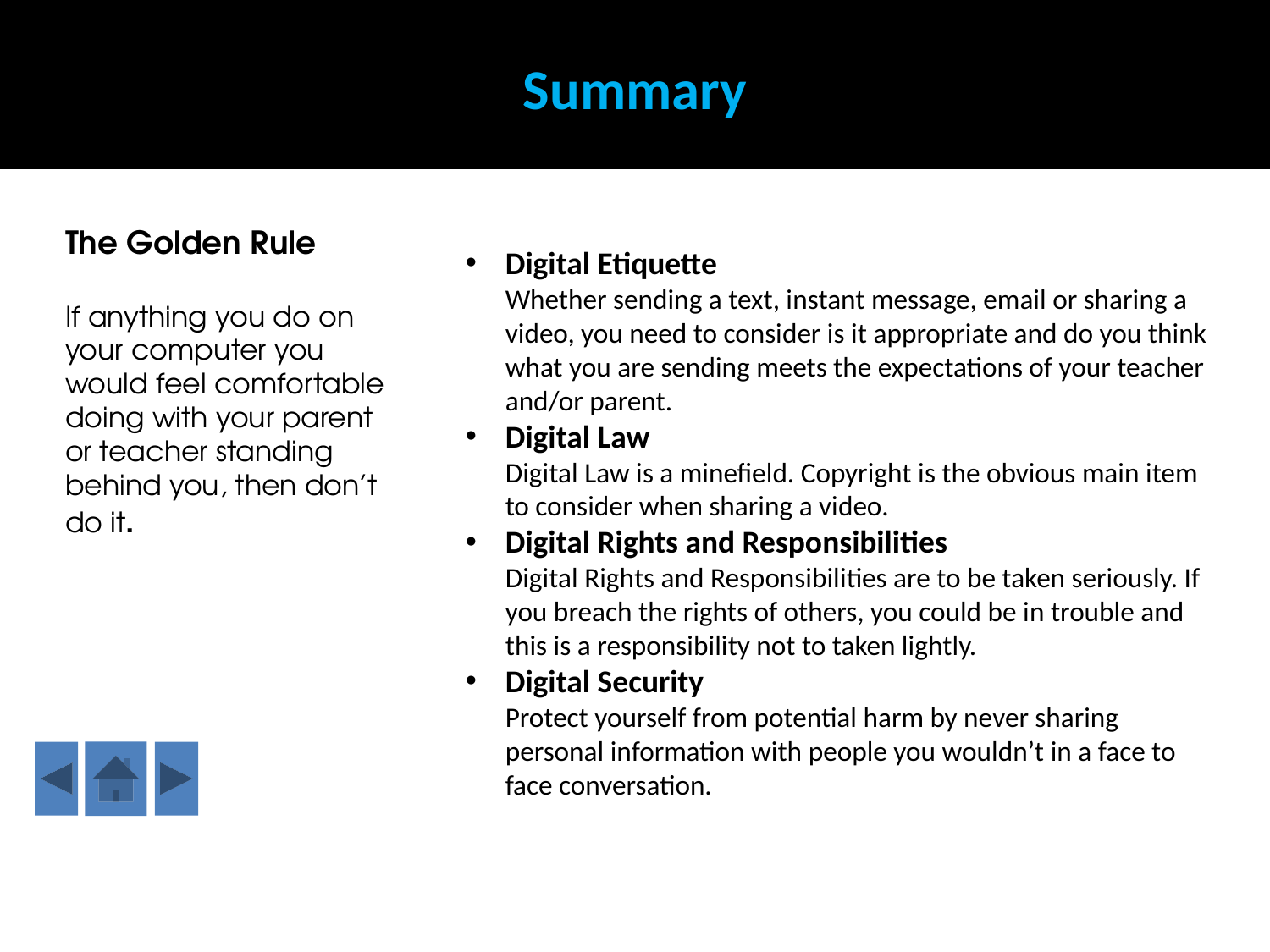

Summary
Sharing
The Golden Rule
If anything you do on your computer you would feel comfortable doing with your parent or teacher standing behind you, then don’t do it.
Digital Etiquette
Whether sending a text, instant message, email or sharing a video, you need to consider is it appropriate and do you think what you are sending meets the expectations of your teacher and/or parent.
Digital Law
Digital Law is a minefield. Copyright is the obvious main item to consider when sharing a video.
Digital Rights and Responsibilities
Digital Rights and Responsibilities are to be taken seriously. If you breach the rights of others, you could be in trouble and this is a responsibility not to taken lightly.
Digital Security
Protect yourself from potential harm by never sharing personal information with people you wouldn’t in a face to face conversation.